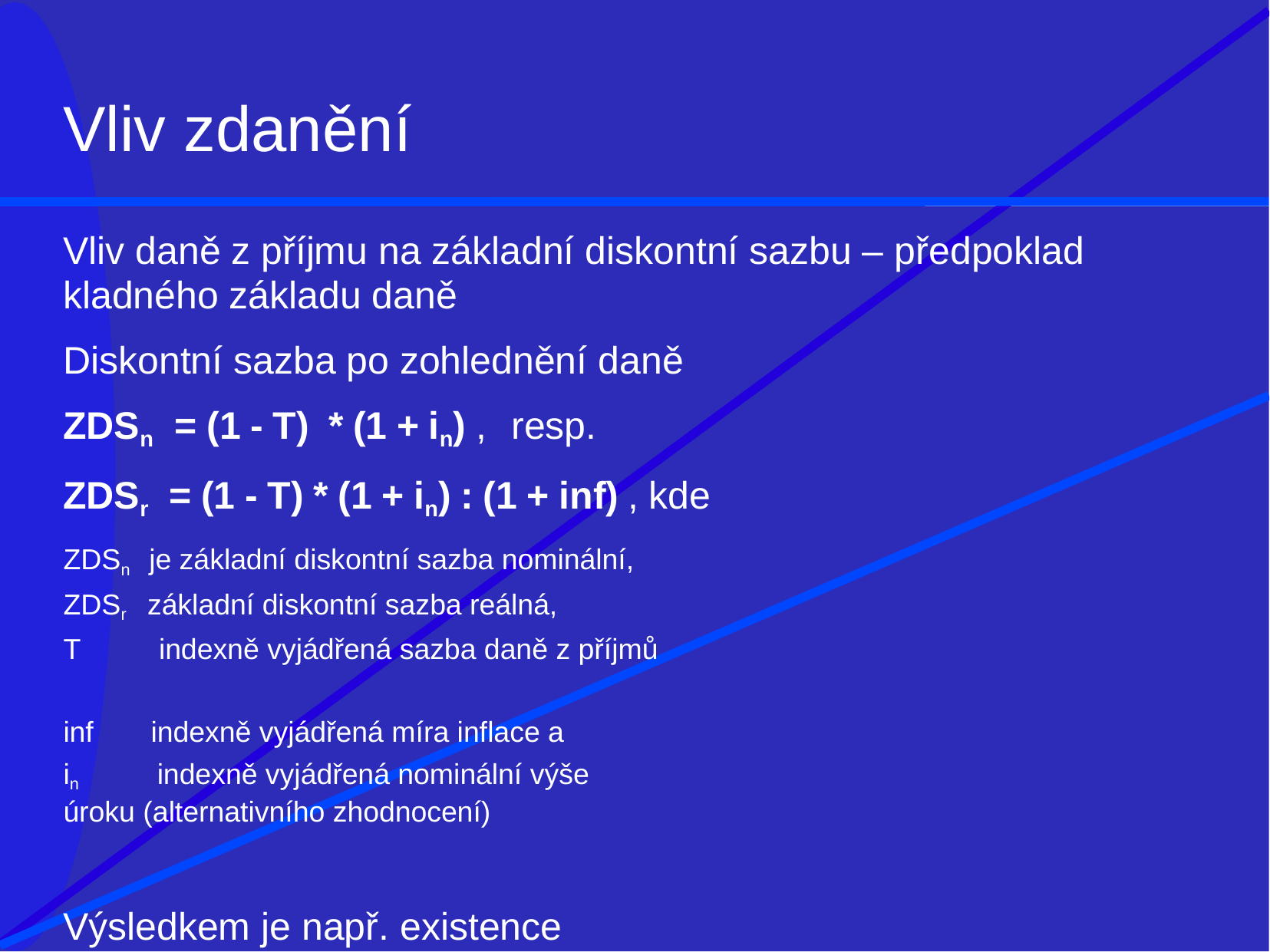

# Vliv zdanění
Vliv daně z příjmu na základní diskontní sazbu – předpoklad
kladného základu daně
Diskontní sazba po zohlednění daně
ZDSn	= (1 - T)  * (1 + in) ,	resp.
ZDSr	= (1 - T) * (1 + in) : (1 + inf) , kde
ZDSn	je základní diskontní sazba nominální,
ZDSr	základní diskontní sazba reálná,
T	 indexně vyjádřená sazba daně z příjmů
inf	indexně vyjádřená míra inflace a
in	indexně vyjádřená nominální výše úroku (alternativního zhodnocení)

Výsledkem je např. existence „daňového odpisového štítu“